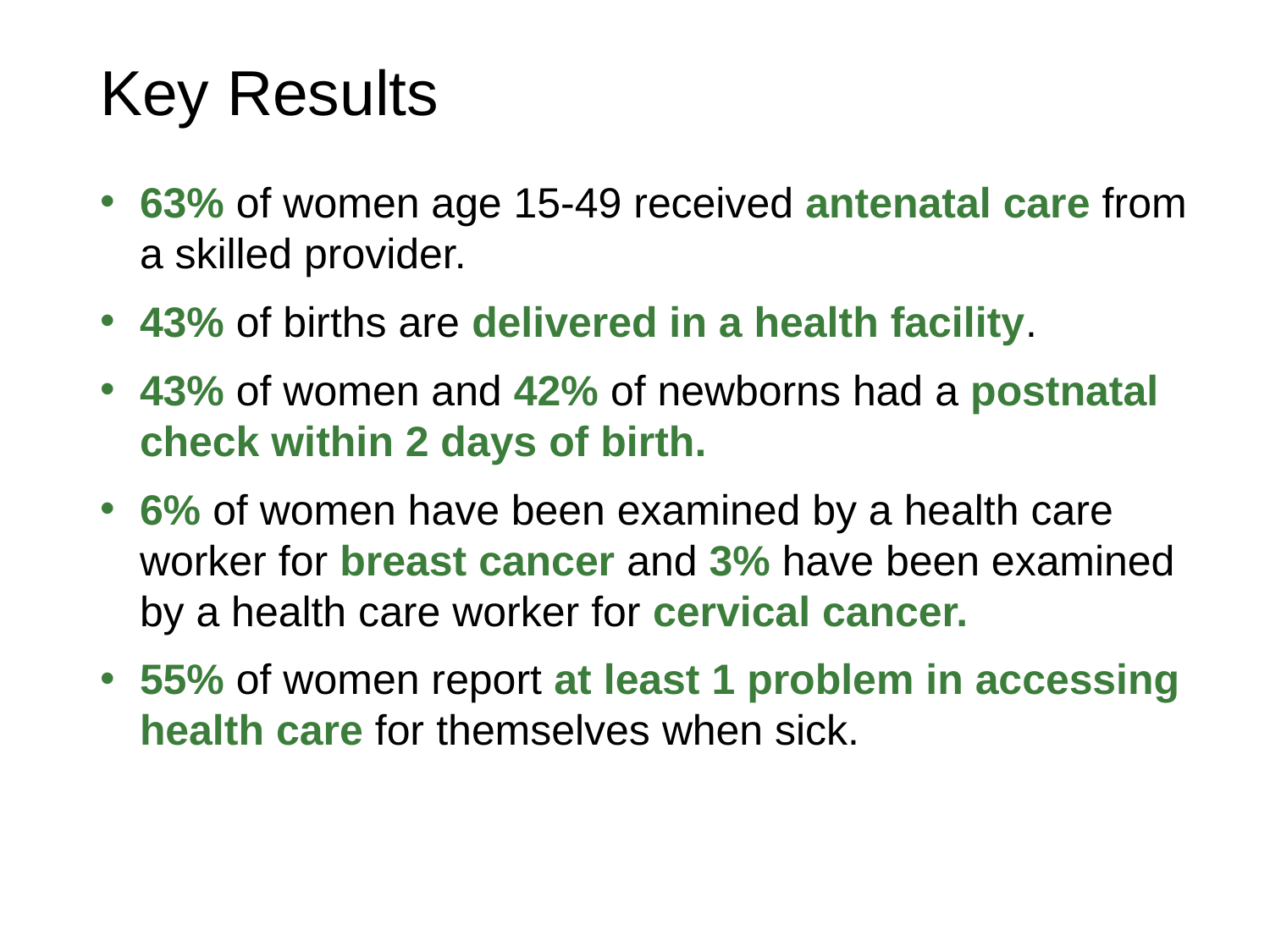

# Key Results
63% of women age 15-49 received antenatal care from a skilled provider.
43% of births are delivered in a health facility.
43% of women and 42% of newborns had a postnatal check within 2 days of birth.
6% of women have been examined by a health care worker for breast cancer and 3% have been examined by a health care worker for cervical cancer.
55% of women report at least 1 problem in accessing health care for themselves when sick.